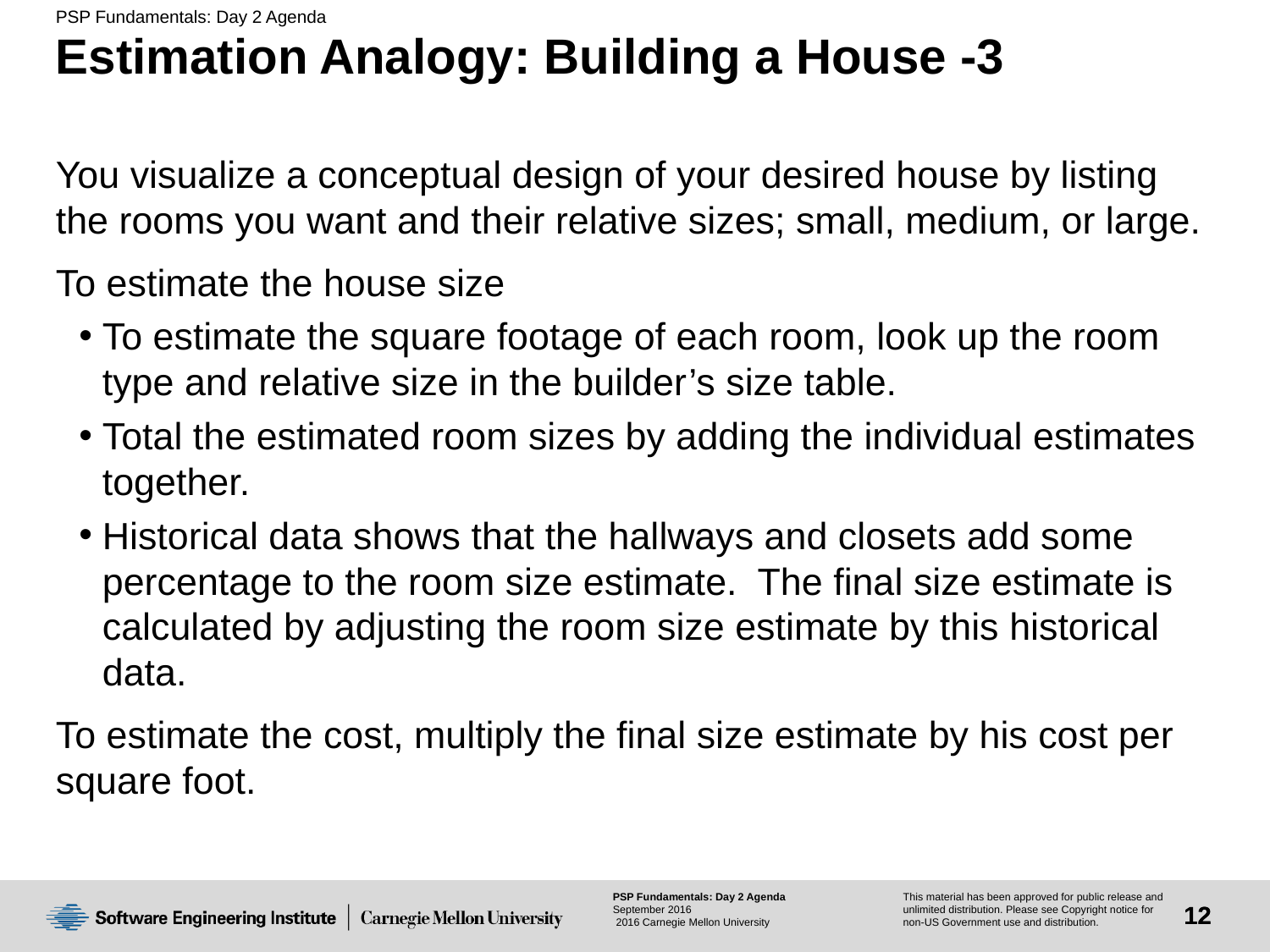

# Estimation Analogy: Building a House -3
You visualize a conceptual design of your desired house by listing the rooms you want and their relative sizes; small, medium, or large.
To estimate the house size
To estimate the square footage of each room, look up the room type and relative size in the builder’s size table.
Total the estimated room sizes by adding the individual estimates together.
Historical data shows that the hallways and closets add some percentage to the room size estimate.  The final size estimate is calculated by adjusting the room size estimate by this historical data.
To estimate the cost, multiply the final size estimate by his cost per square foot.